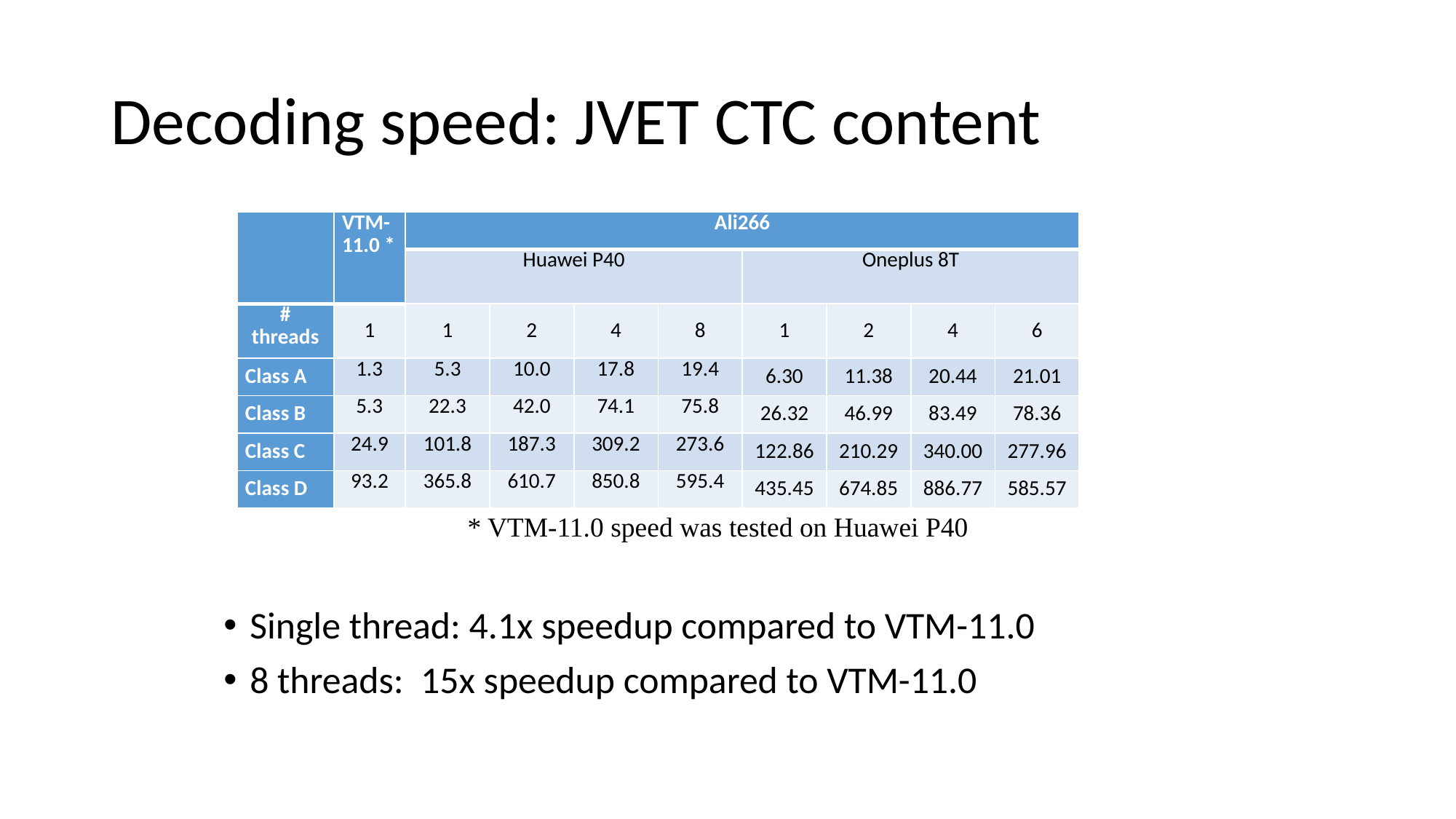

# Decoding speed: JVET CTC content
|  | VTM-11.0 \* | Ali266 |  |  |  |  |  |  |  |
| --- | --- | --- | --- | --- | --- | --- | --- | --- | --- |
|  |  | Huawei P40 |  |  |  | Oneplus 8T |  |  |  |
| # threads | 1 | 1 | 2 | 4 | 8 | 1 | 2 | 4 | 6 |
| Class A | 1.3 | 5.3 | 10.0 | 17.8 | 19.4 | 6.30 | 11.38 | 20.44 | 21.01 |
| Class B | 5.3 | 22.3 | 42.0 | 74.1 | 75.8 | 26.32 | 46.99 | 83.49 | 78.36 |
| Class C | 24.9 | 101.8 | 187.3 | 309.2 | 273.6 | 122.86 | 210.29 | 340.00 | 277.96 |
| Class D | 93.2 | 365.8 | 610.7 | 850.8 | 595.4 | 435.45 | 674.85 | 886.77 | 585.57 |
* VTM-11.0 speed was tested on Huawei P40
Single thread: 4.1x speedup compared to VTM-11.0
8 threads:  15x speedup compared to VTM-11.0